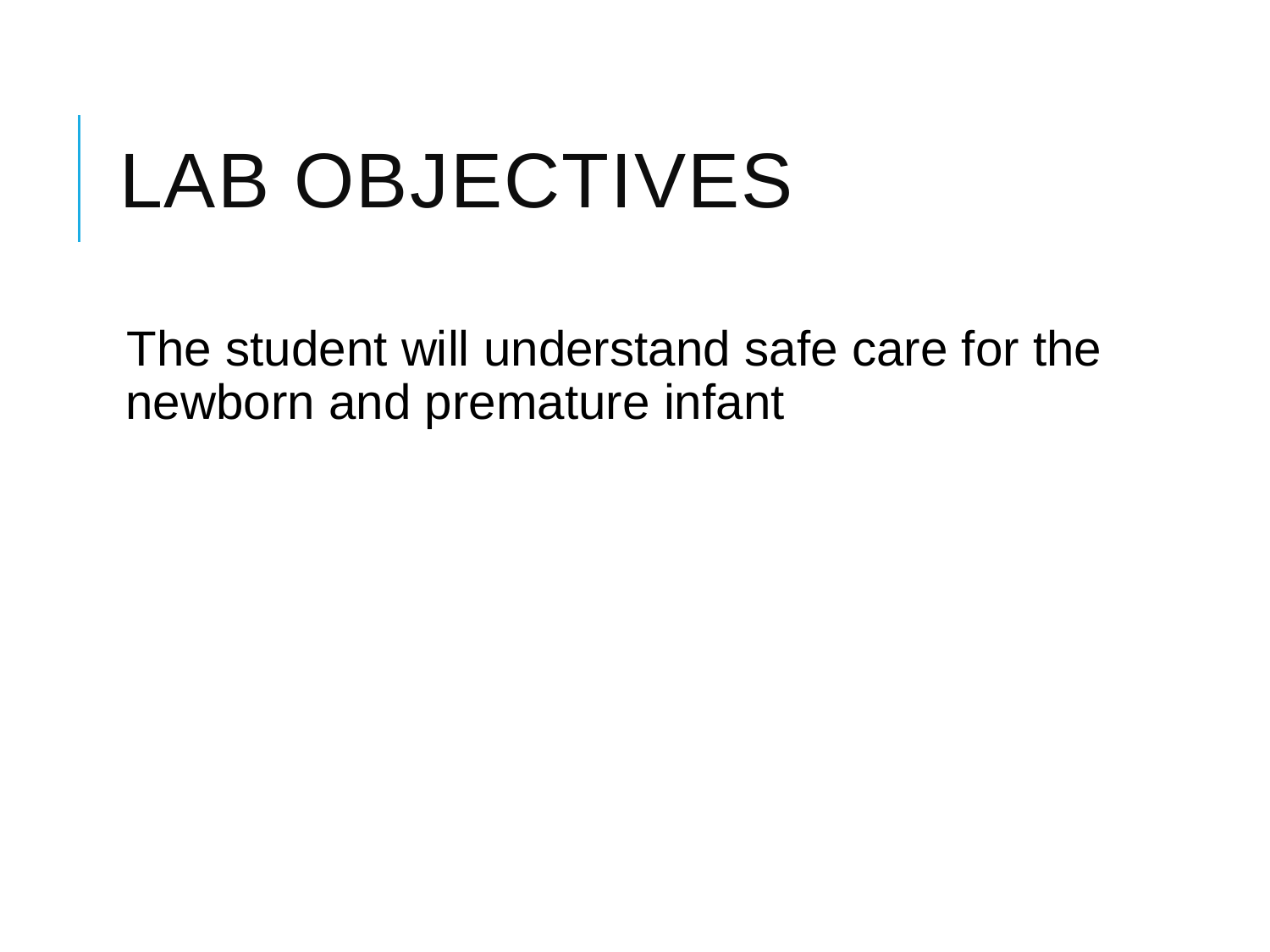

# Lab Objectives
The student will understand safe care for the newborn and premature infant